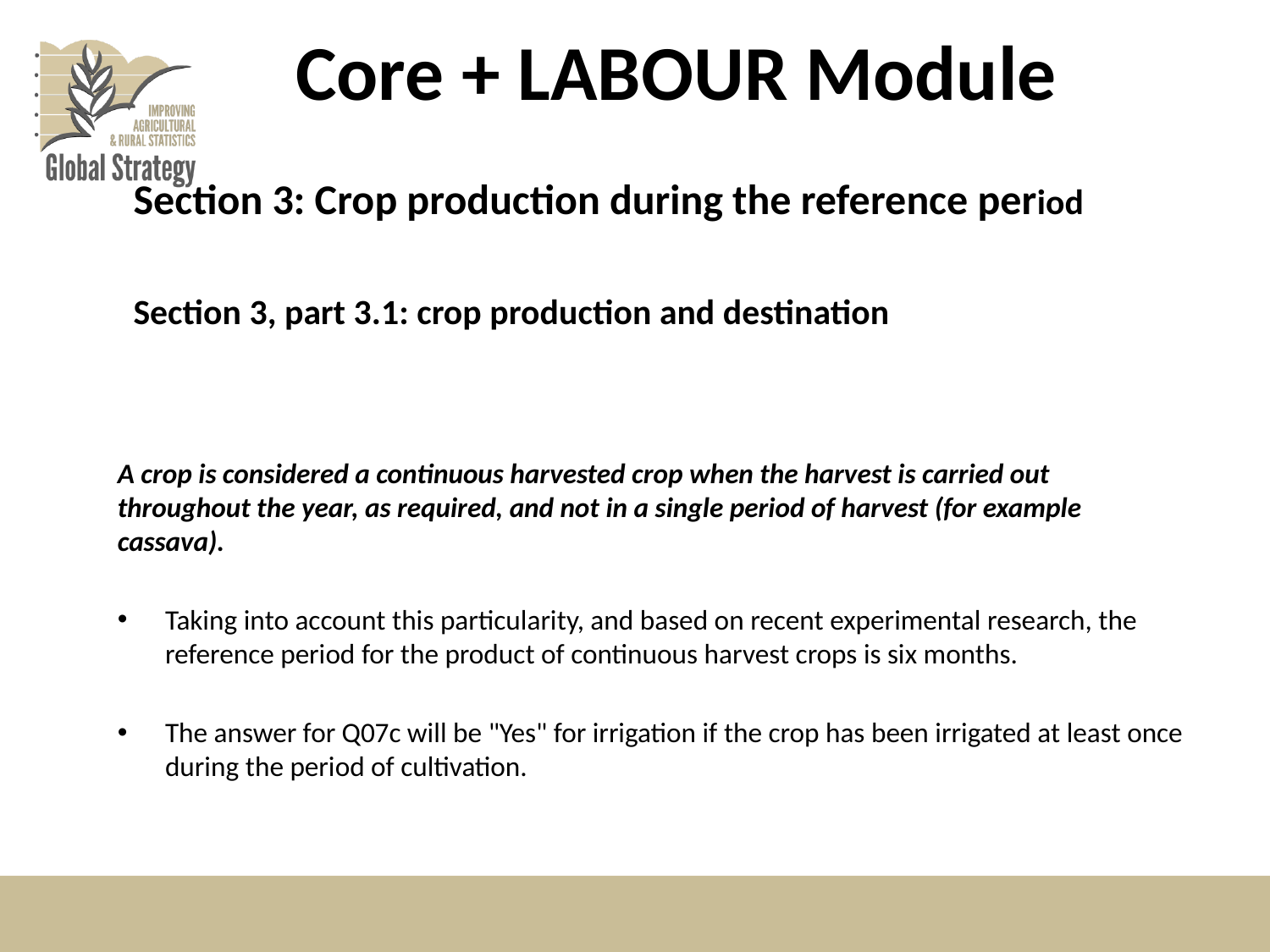

# Core + LABOUR Module
Section 3: Crop production during the reference period

Section 3, part 3.1: crop production and destination

A crop is considered a continuous harvested crop when the harvest is carried out throughout the year, as required, and not in a single period of harvest (for example cassava).

Taking into account this particularity, and based on recent experimental research, the reference period for the product of continuous harvest crops is six months.

The answer for Q07c will be "Yes" for irrigation if the crop has been irrigated at least once during the period of cultivation.